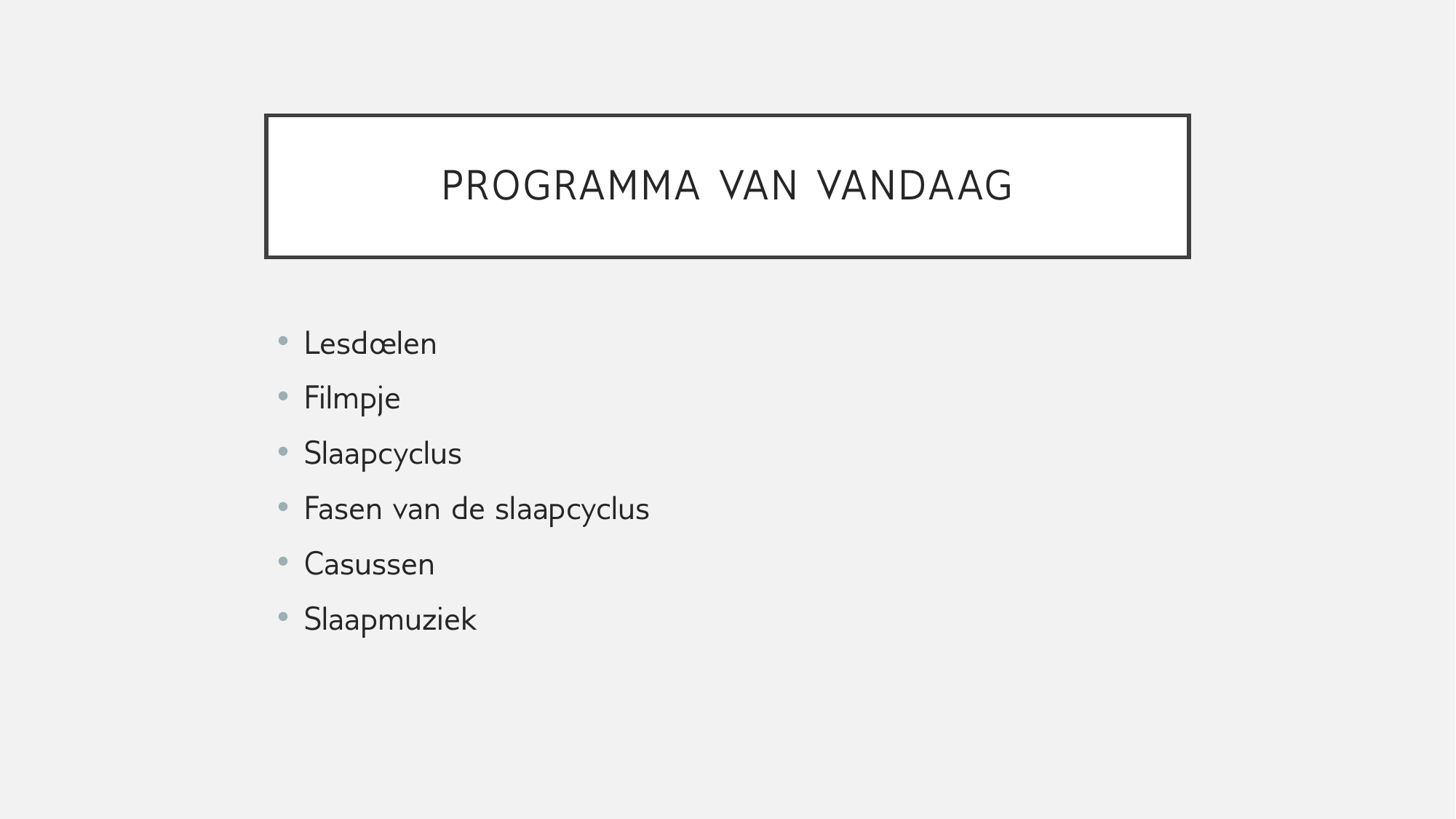

# Programma van vandaag
Lesdoelen
Filmpje
Slaapcyclus
Fasen van de slaapcyclus
Casussen
Slaapmuziek